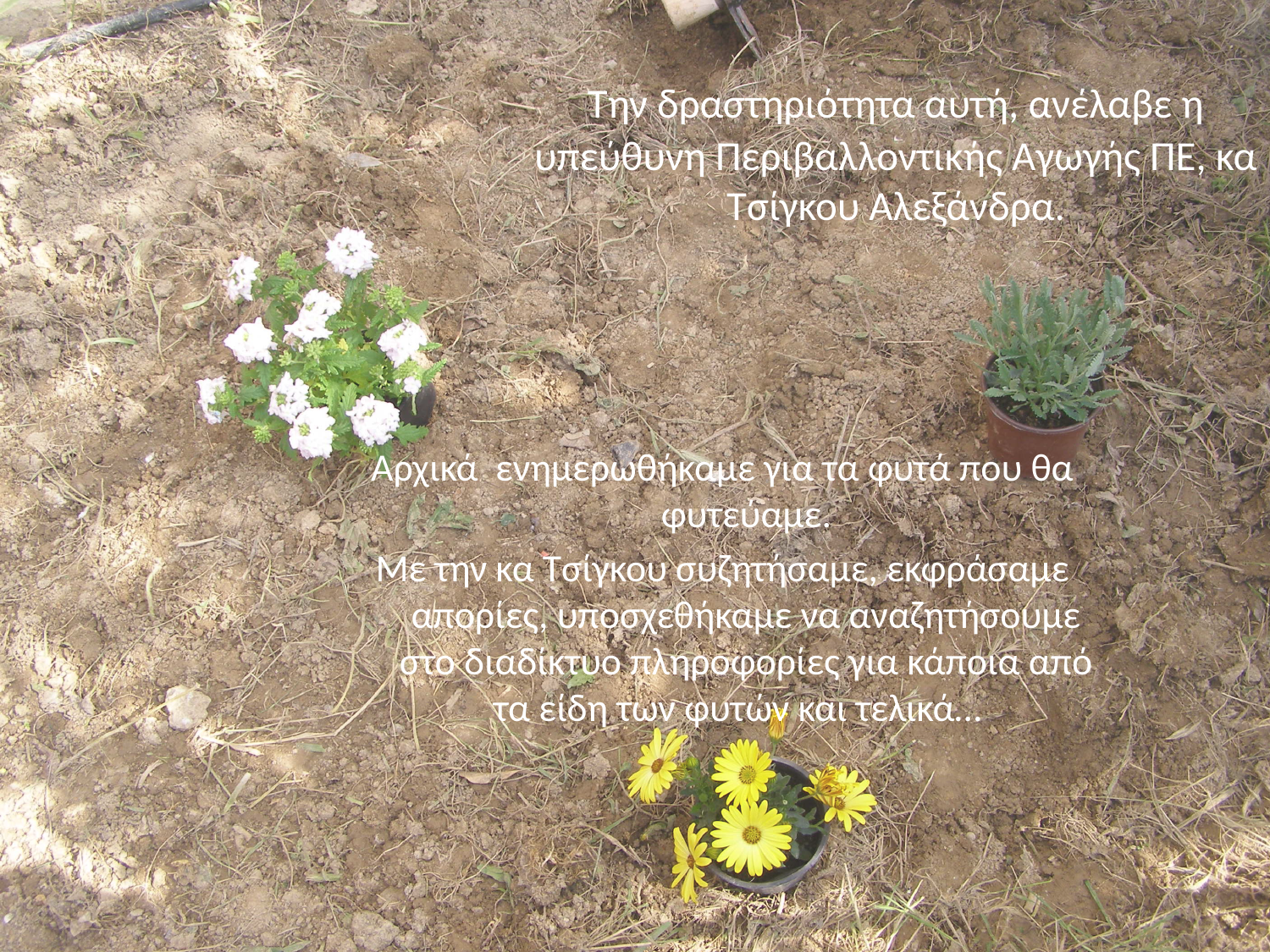

Την δραστηριότητα αυτή, ανέλαβε η υπεύθυνη Περιβαλλοντικής Αγωγής ΠΕ, κα Τσίγκου Αλεξάνδρα.
Αρχικά  ενημερωθήκαμε για τα φυτά που θα φυτεύαμε.
Με την κα Τσίγκου συζητήσαμε, εκφράσαμε απορίες, υποσχεθήκαμε να αναζητήσουμε στο διαδίκτυο πληροφορίες για κάποια από τα είδη των φυτών και τελικά…